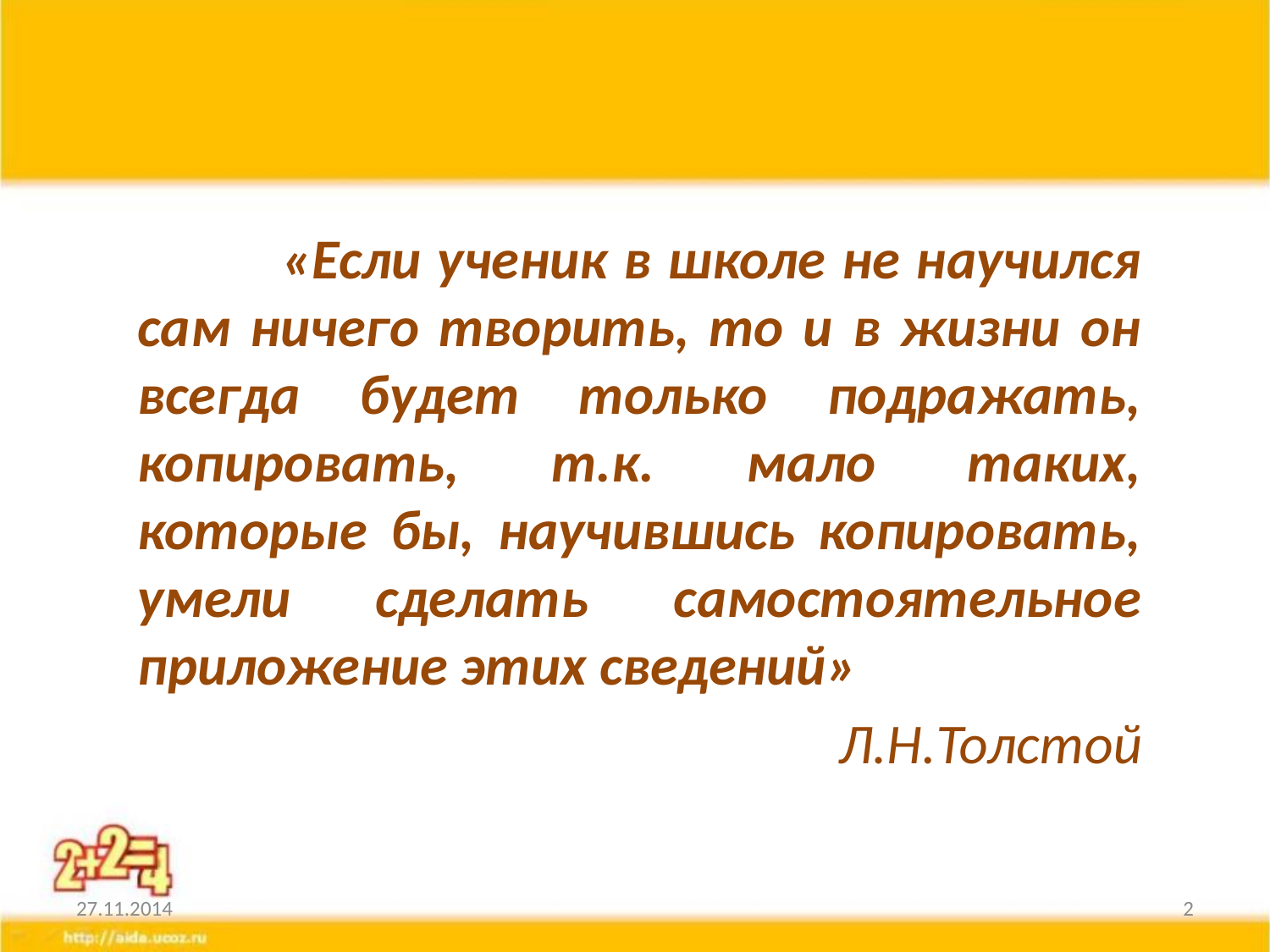

#
         «Если ученик в школе не научился сам ничего творить, то и в жизни он всегда будет только подражать, копировать, т.к. мало таких, которые бы, научившись копировать, умели сделать самостоятельное приложение этих сведений»
 Л.Н.Толстой
27.11.2014
2